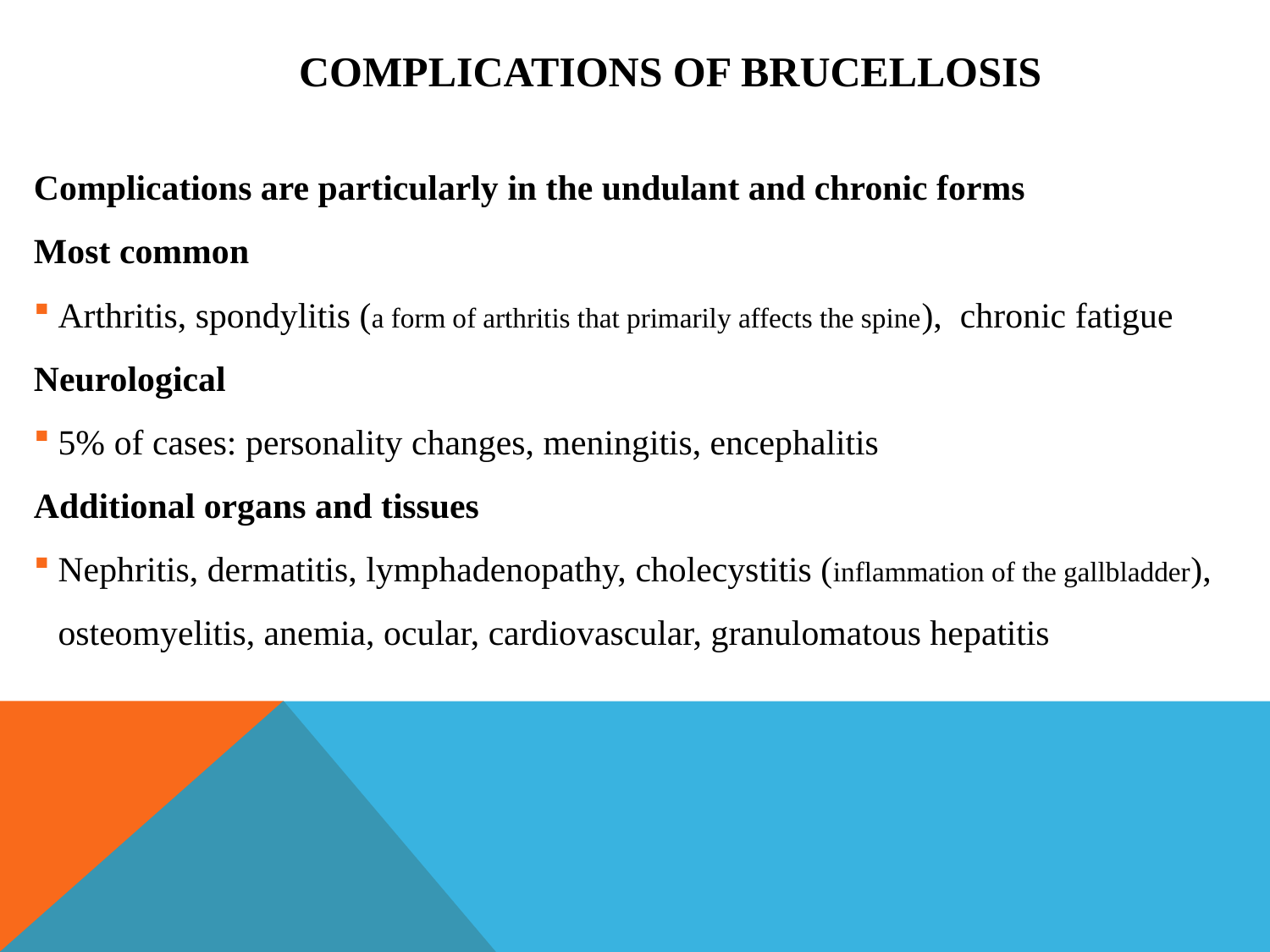

# Complications of Brucellosis
Complications are particularly in the undulant and chronic forms
Most common
Arthritis, spondylitis (a form of arthritis that primarily affects the spine),  chronic fatigue
Neurological
5% of cases: personality changes, meningitis, encephalitis
Additional organs and tissues
Nephritis, dermatitis, lymphadenopathy, cholecystitis (inflammation of the gallbladder), osteomyelitis, anemia, ocular, cardiovascular, granulomatous hepatitis